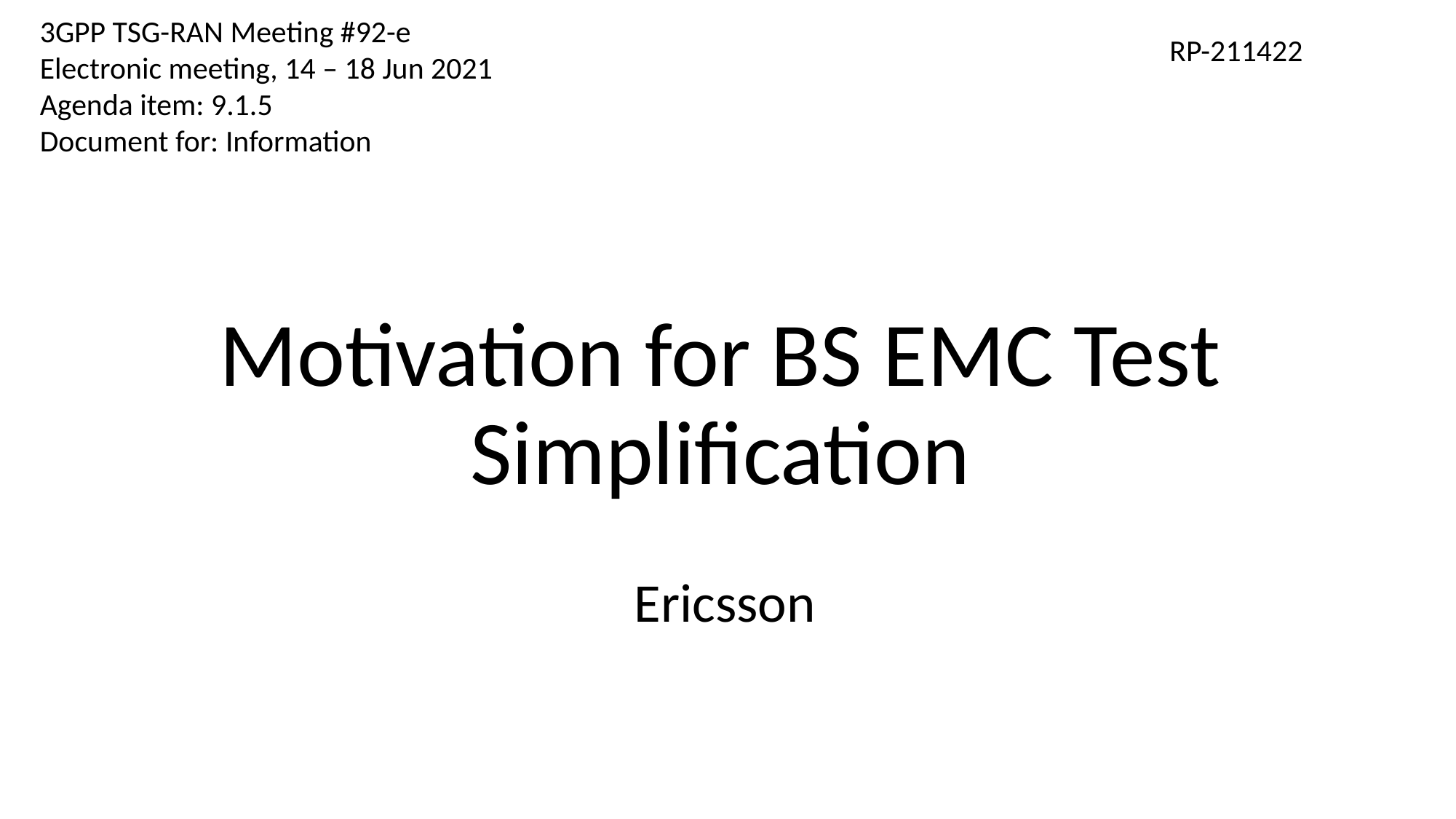

3GPP TSG-RAN Meeting #92-e
Electronic meeting, 14 – 18 Jun 2021
Agenda item: 9.1.5
Document for: Information
RP-211422
# Motivation for BS EMC Test Simplification
Ericsson